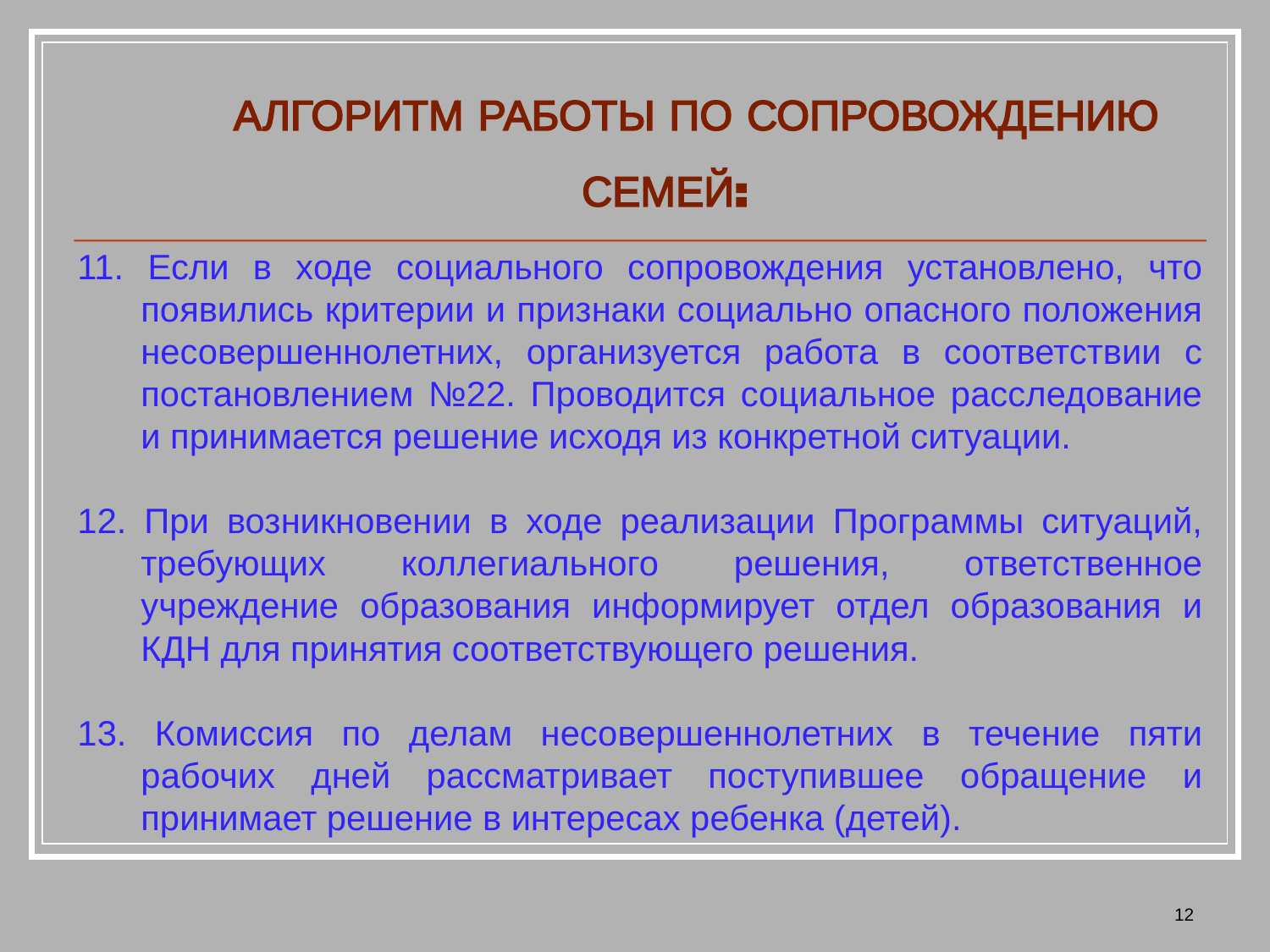

АЛГОРИТМ РАБОТЫ ПО СОПРОВОЖДЕНИЮ СЕМЕЙ:

11. Если в ходе социального сопровождения установлено, что появились критерии и признаки социально опасного положения несовершеннолетних, организуется работа в соответствии с постановлением №22. Проводится социальное расследование и принимается решение исходя из конкретной ситуации.

12. При возникновении в ходе реализации Программы ситуаций, требующих коллегиального решения, ответственное учреждение образования информирует отдел образования и КДН для принятия соответствующего решения.

13. Комиссия по делам несовершеннолетних в течение пяти рабочих дней рассматривает поступившее обращение и принимает решение в интересах ребенка (детей).

12